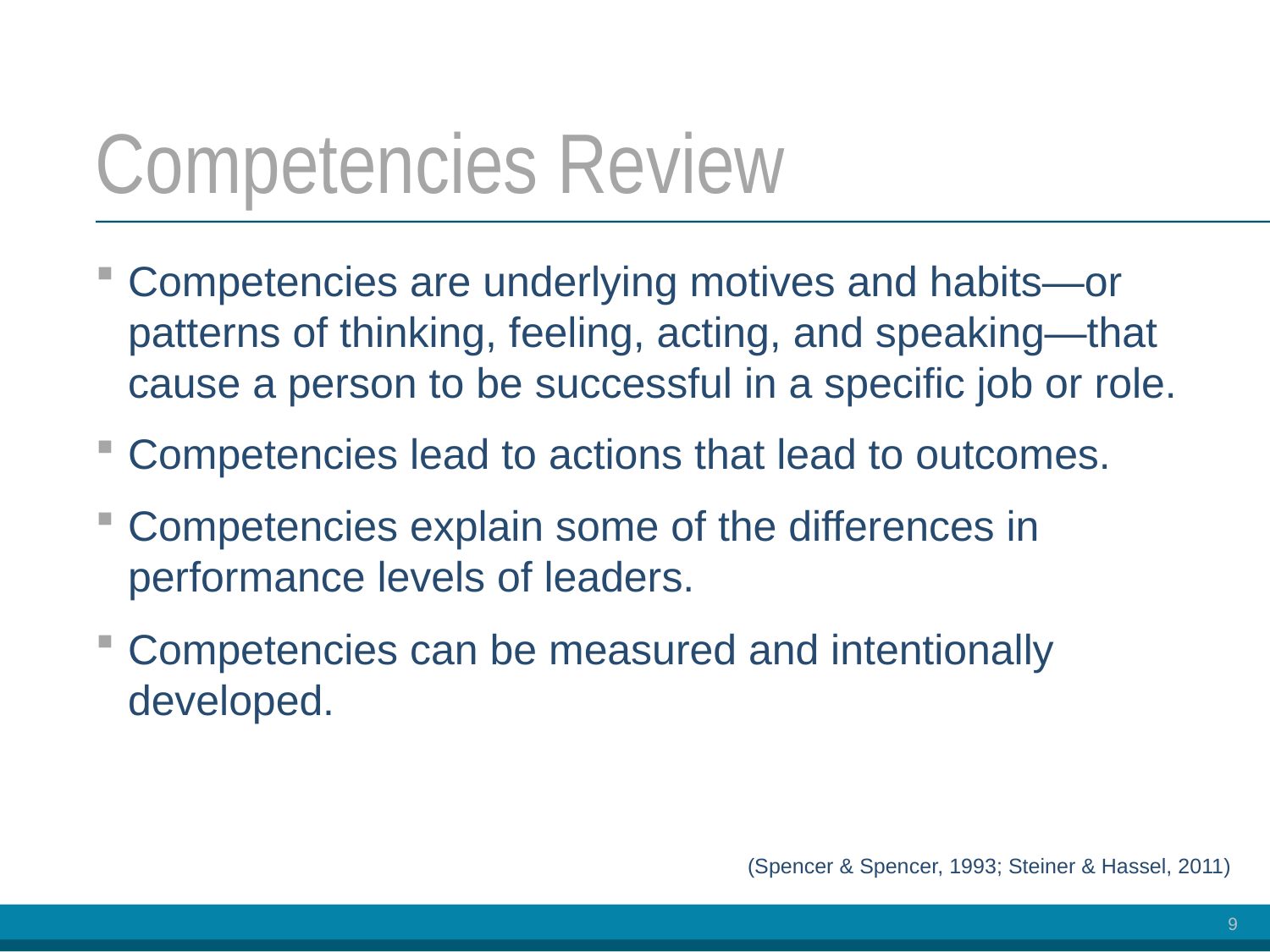

# Competencies Review
Competencies are underlying motives and habits—or patterns of thinking, feeling, acting, and speaking—that cause a person to be successful in a specific job or role.
Competencies lead to actions that lead to outcomes.
Competencies explain some of the differences in performance levels of leaders.
Competencies can be measured and intentionally developed.

(Spencer & Spencer, 1993; Steiner & Hassel, 2011)

9